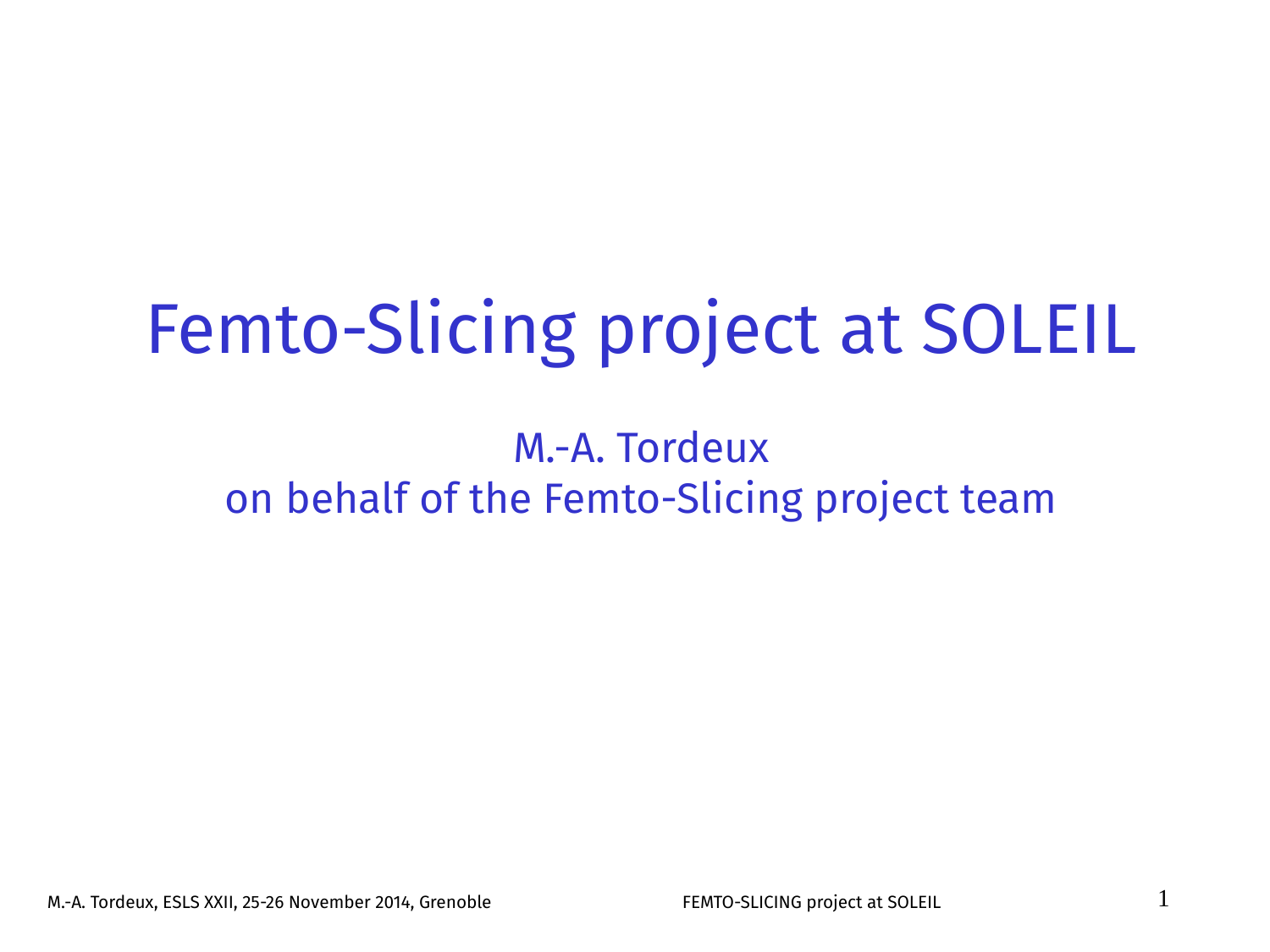

Femto-Slicing project at SOLEIL

M.-A. Tordeux
on behalf of the Femto-Slicing project team
1